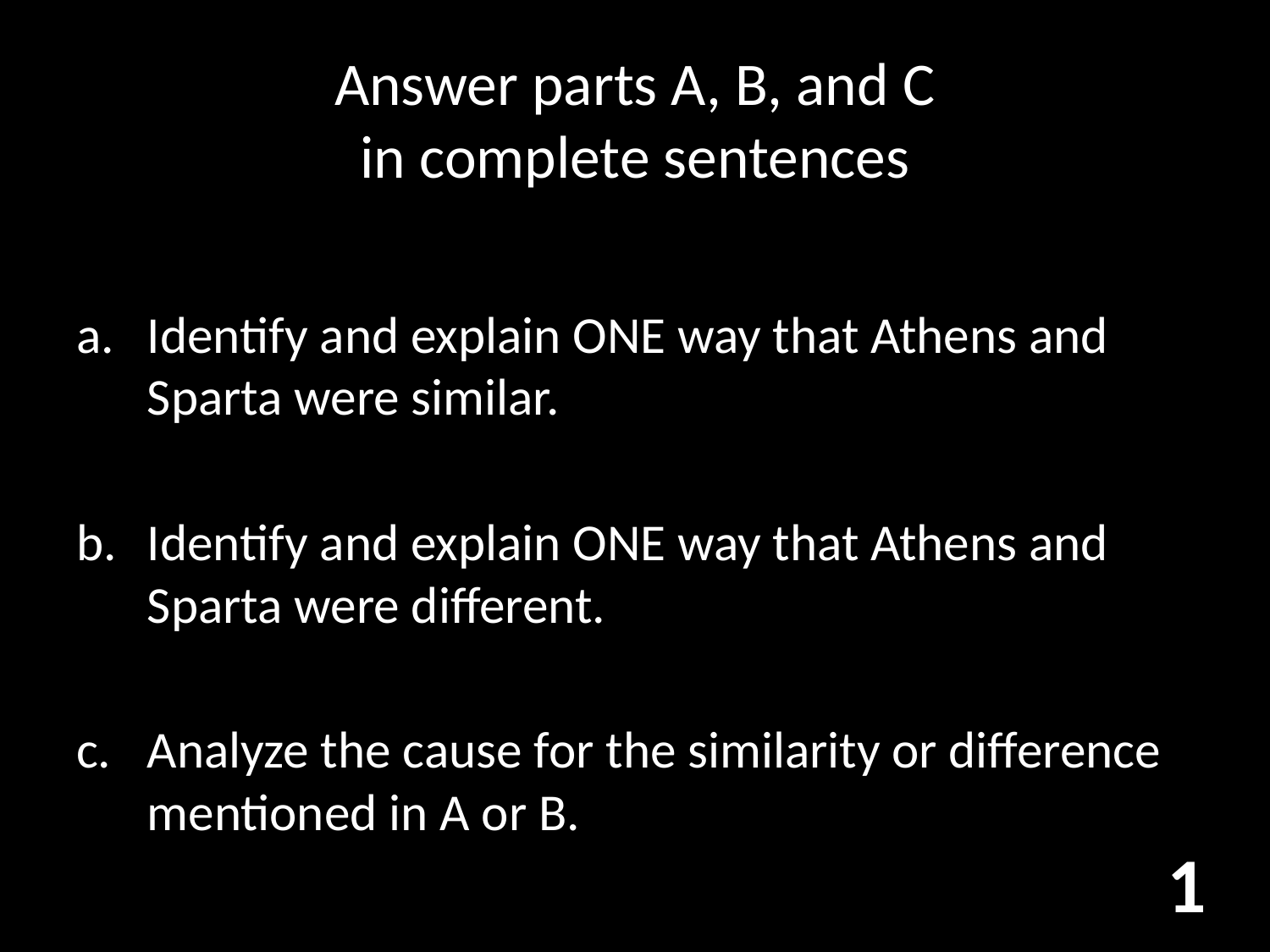

# Answer parts A, B, and C in complete sentences

Identify and explain ONE way that Athens and Sparta were similar.

Identify and explain ONE way that Athens and Sparta were different.

Analyze the cause for the similarity or difference mentioned in A or B.
1